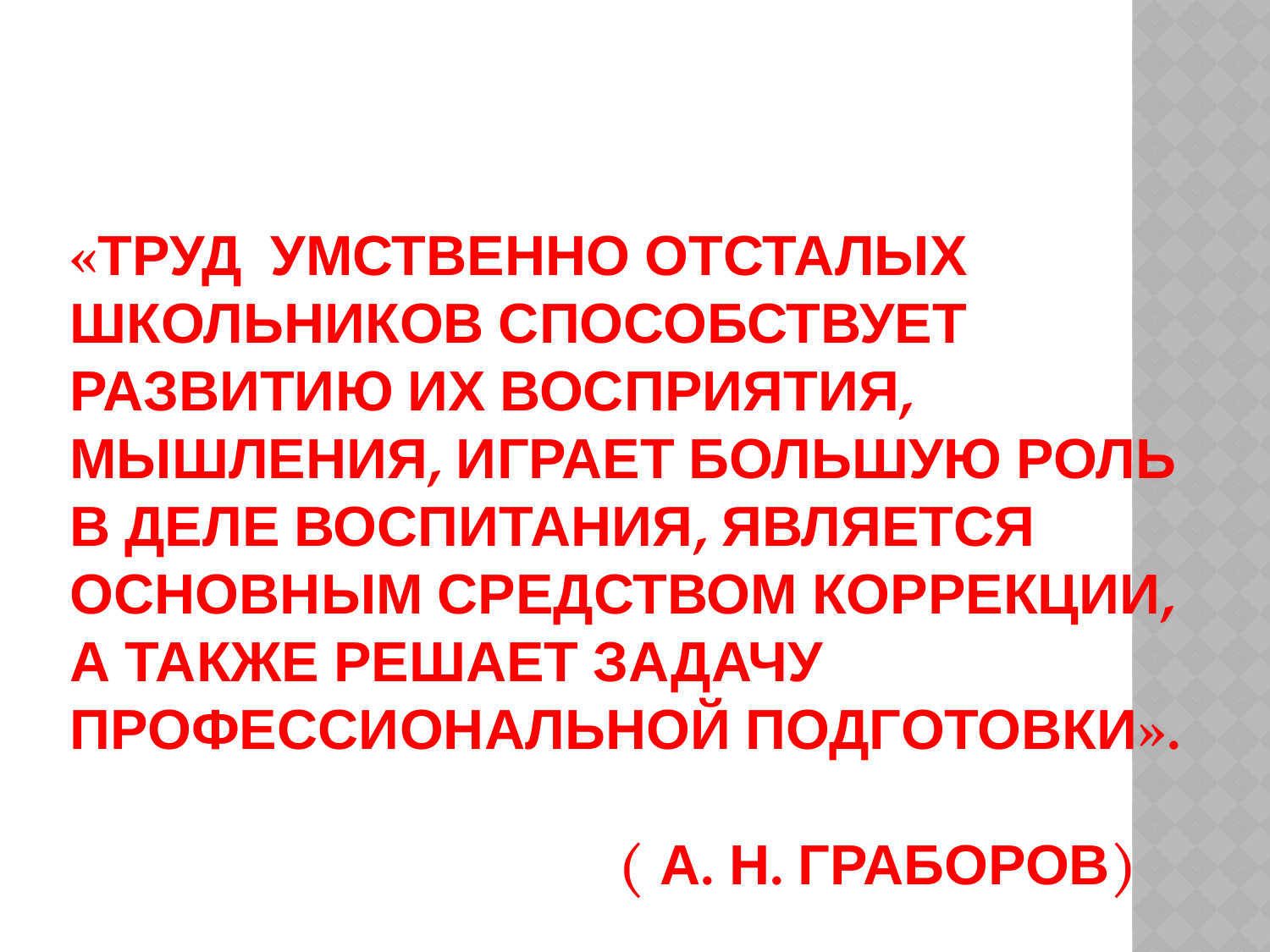

# «Труд  умственно отсталых школьников способствует развитию их восприятия, мышления, играет большую роль в деле воспитания, является основным средством коррекции, а также решает задачу профессиональной подготовки». ( А. Н. Граборов)